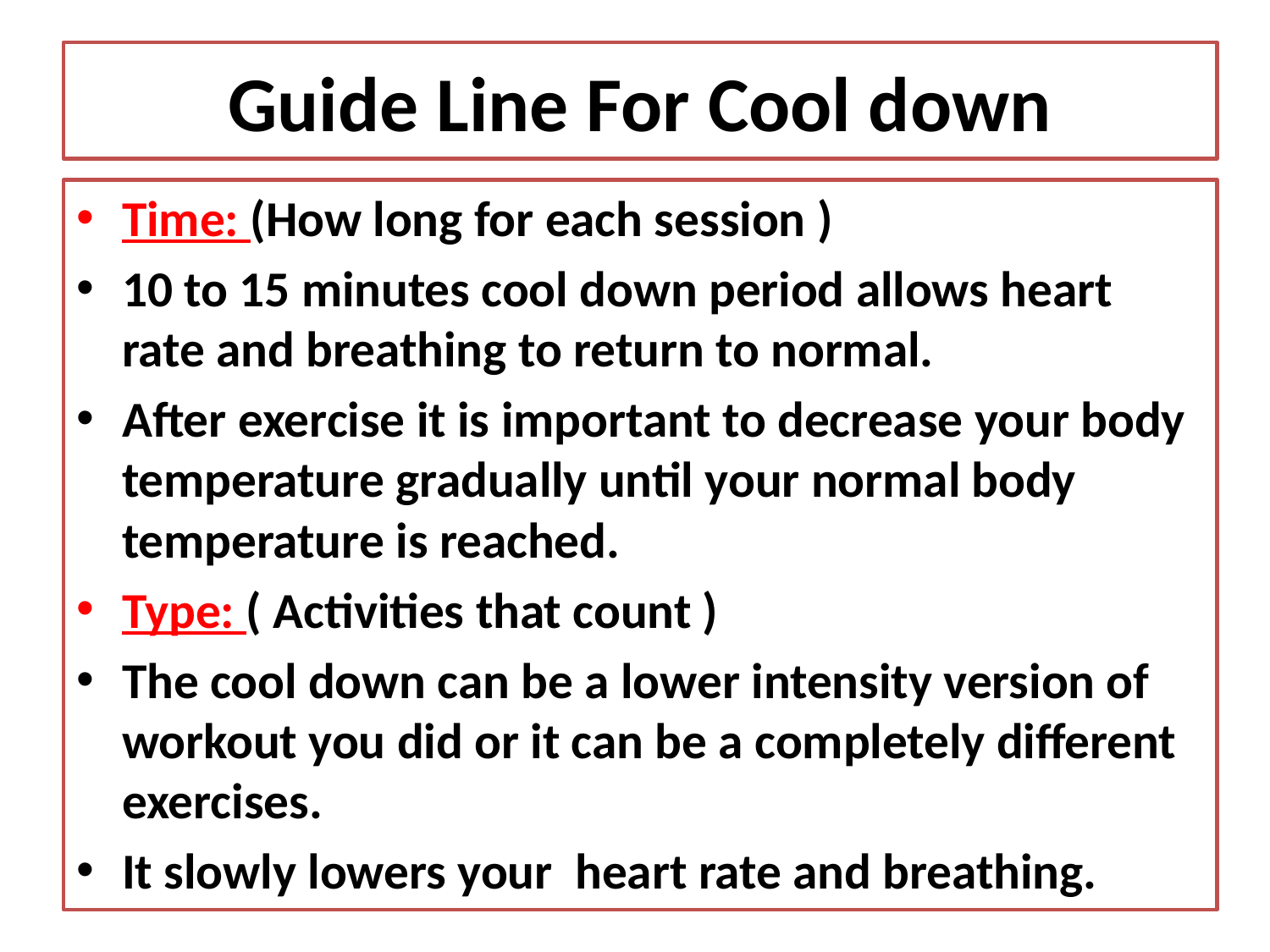

# Guide Line For Cool down
Time: (How long for each session )
10 to 15 minutes cool down period allows heart rate and breathing to return to normal.
After exercise it is important to decrease your body temperature gradually until your normal body temperature is reached.
Type: ( Activities that count )
The cool down can be a lower intensity version of workout you did or it can be a completely different exercises.
It slowly lowers your  heart rate and breathing.